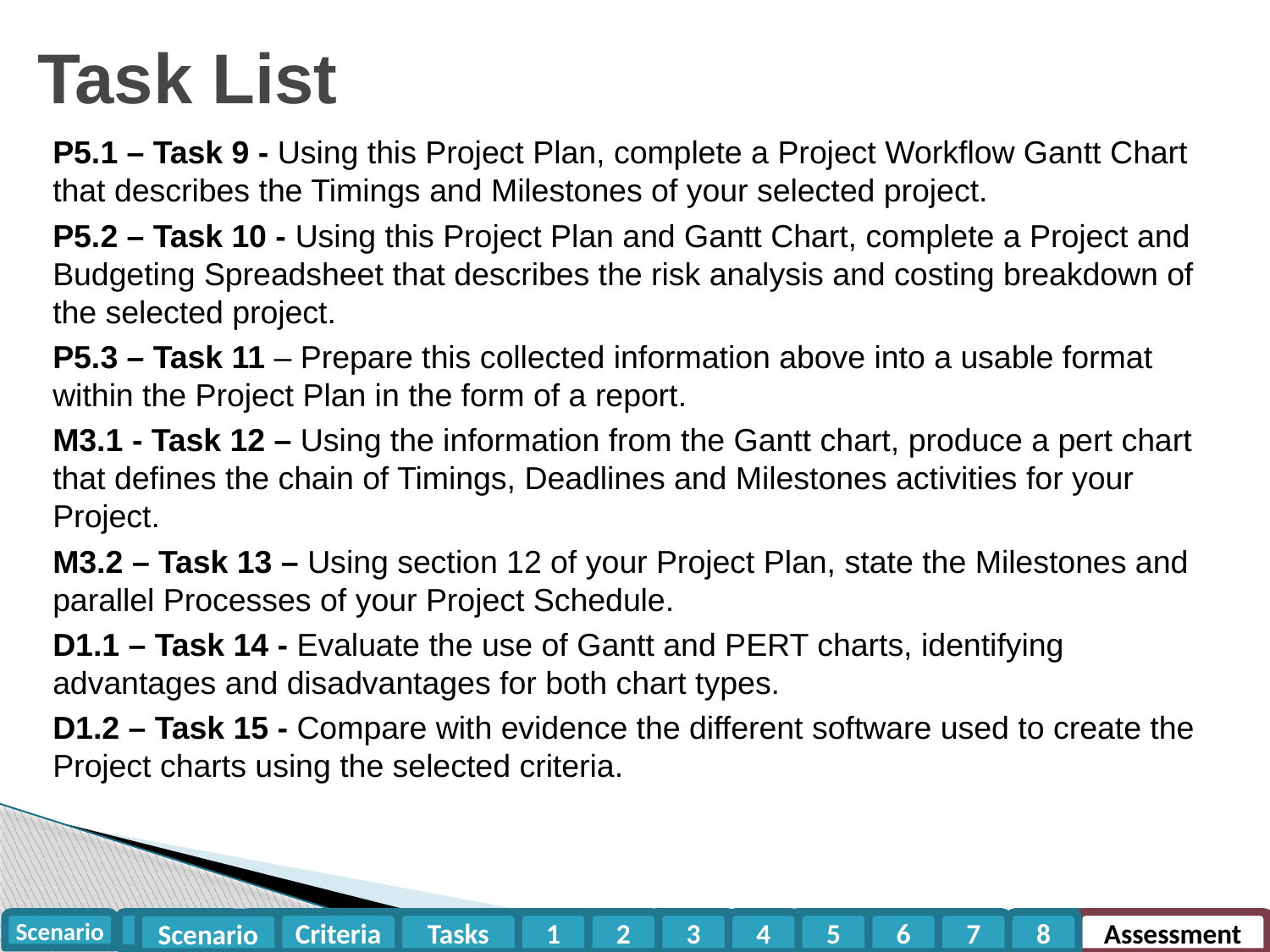

# Task List
P5.1 – Task 9 - Using this Project Plan, complete a Project Workflow Gantt Chart that describes the Timings and Milestones of your selected project.
P5.2 – Task 10 - Using this Project Plan and Gantt Chart, complete a Project and Budgeting Spreadsheet that describes the risk analysis and costing breakdown of the selected project.
P5.3 – Task 11 – Prepare this collected information above into a usable format within the Project Plan in the form of a report.
M3.1 - Task 12 – Using the information from the Gantt chart, produce a pert chart that defines the chain of Timings, Deadlines and Milestones activities for your Project.
M3.2 – Task 13 – Using section 12 of your Project Plan, state the Milestones and parallel Processes of your Project Schedule.
D1.1 – Task 14 - Evaluate the use of Gantt and PERT charts, identifying advantages and disadvantages for both chart types.
D1.2 – Task 15 - Compare with evidence the different software used to create the Project charts using the selected criteria.
Criteria
Tasks
1
2
3
4
5
6
7
8
Assessment
Scenario